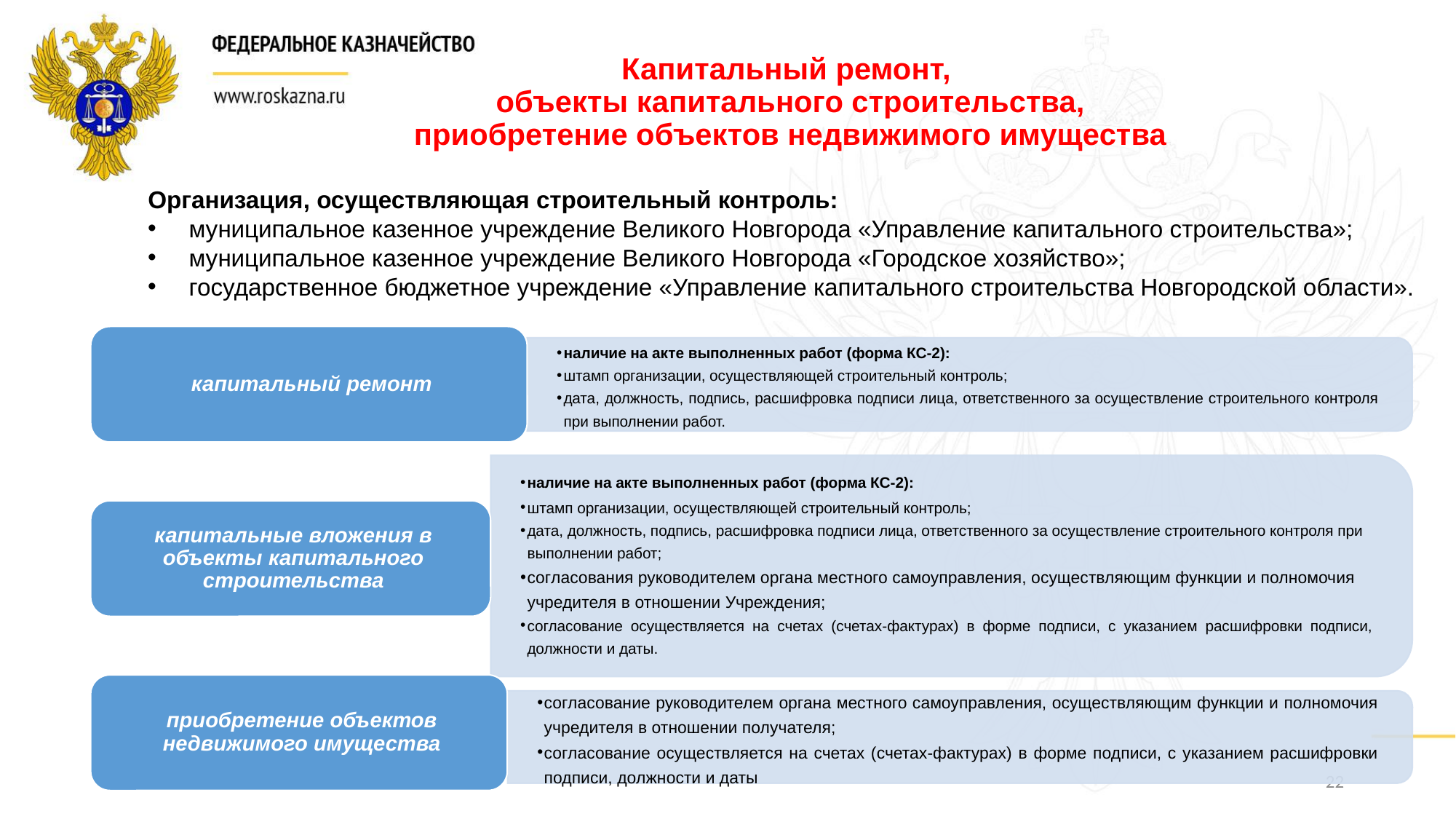

Капитальный ремонт,
объекты капитального строительства,
приобретение объектов недвижимого имущества

Организация, осуществляющая строительный контроль:
муниципальное казенное учреждение Великого Новгорода «Управление капитального строительства»;
муниципальное казенное учреждение Великого Новгорода «Городское хозяйство»;
государственное бюджетное учреждение «Управление капитального строительства Новгородской области».

наличие на акте выполненных работ (форма КС-2):
штамп организации, осуществляющей строительный контроль;
дата, должность, подпись, расшифровка подписи лица, ответственного за осуществление строительного контроля при выполнении работ.
капитальный ремонт
наличие на акте выполненных работ (форма КС-2):
штамп организации, осуществляющей строительный контроль;
дата, должность, подпись, расшифровка подписи лица, ответственного за осуществление строительного контроля при выполнении работ;
согласования руководителем органа местного самоуправления, осуществляющим функции и полномочия учредителя в отношении Учреждения;
согласование осуществляется на счетах (счетах-фактурах) в форме подписи, с указанием расшифровки подписи, должности и даты.
капитальные вложения в объекты капитального строительства
согласование руководителем органа местного самоуправления, осуществляющим функции и полномочия учредителя в отношении получателя;
согласование осуществляется на счетах (счетах-фактурах) в форме подписи, с указанием расшифровки подписи, должности и даты
приобретение объектов недвижимого имущества

22